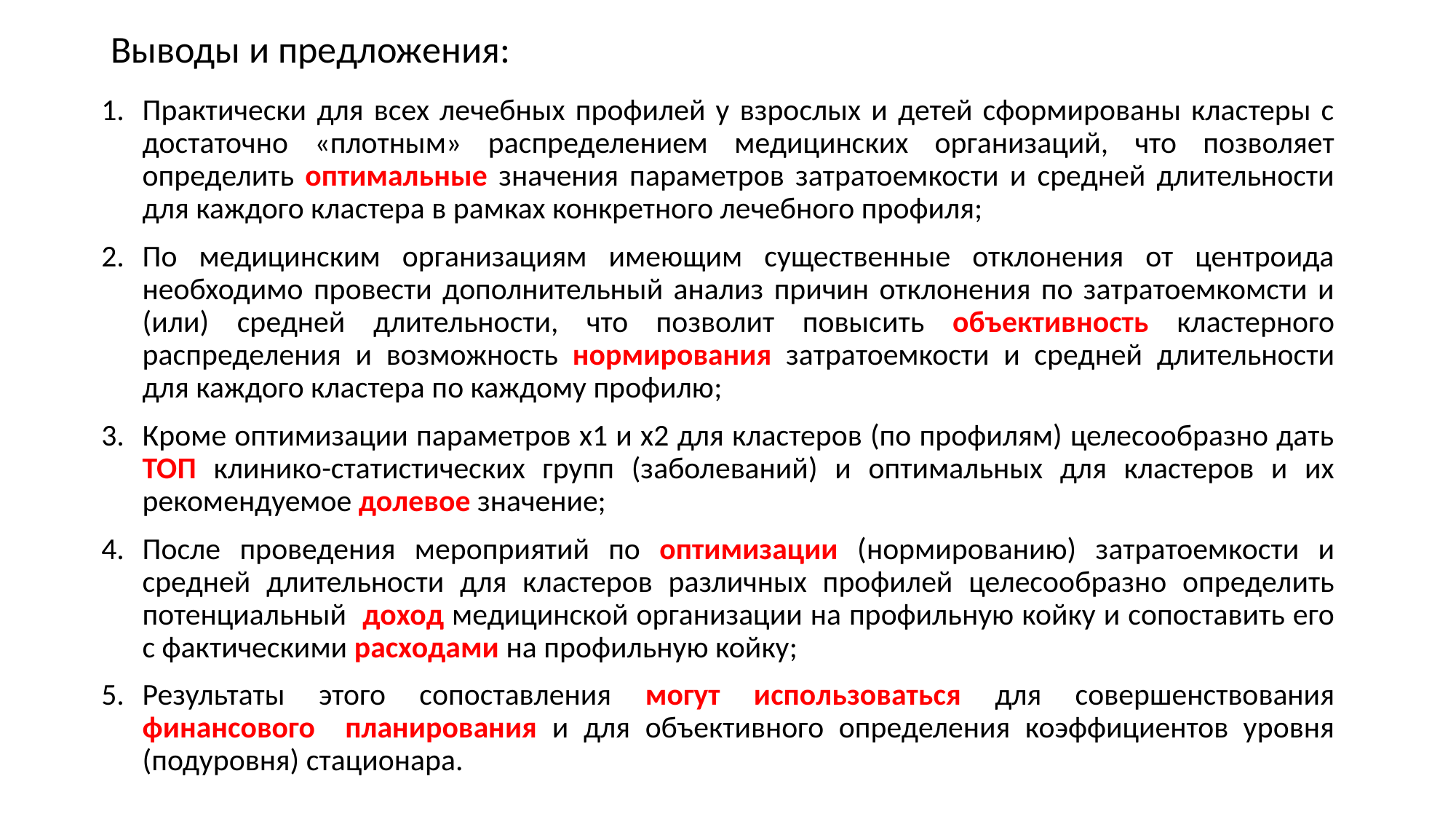

# Выводы и предложения:
Практически для всех лечебных профилей у взрослых и детей сформированы кластеры с достаточно «плотным» распределением медицинских организаций, что позволяет определить оптимальные значения параметров затратоемкости и средней длительности для каждого кластера в рамках конкретного лечебного профиля;
По медицинским организациям имеющим существенные отклонения от центроида необходимо провести дополнительный анализ причин отклонения по затратоемкомсти и (или) средней длительности, что позволит повысить объективность кластерного распределения и возможность нормирования затратоемкости и средней длительности для каждого кластера по каждому профилю;
Кроме оптимизации параметров х1 и х2 для кластеров (по профилям) целесообразно дать ТОП клинико-статистических групп (заболеваний) и оптимальных для кластеров и их рекомендуемое долевое значение;
После проведения мероприятий по оптимизации (нормированию) затратоемкости и средней длительности для кластеров различных профилей целесообразно определить потенциальный  доход медицинской организации на профильную койку и сопоставить его с фактическими расходами на профильную койку;
Результаты этого сопоставления могут использоваться для совершенствования финансового  планирования и для объективного определения коэффициентов уровня (подуровня) стационара.